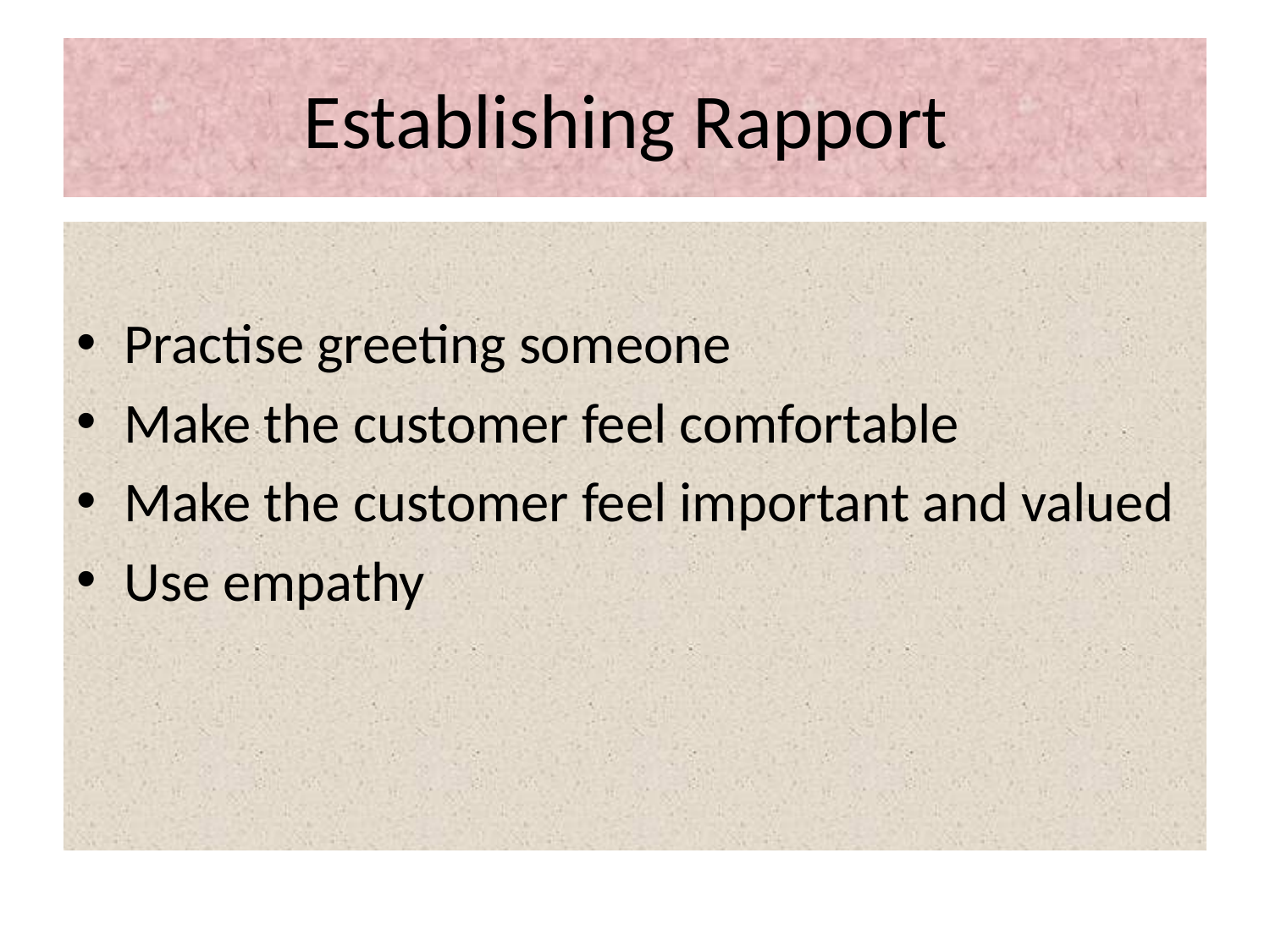

# Establishing Rapport

Practise greeting someone
Make the customer feel comfortable
Make the customer feel important and valued
Use empathy